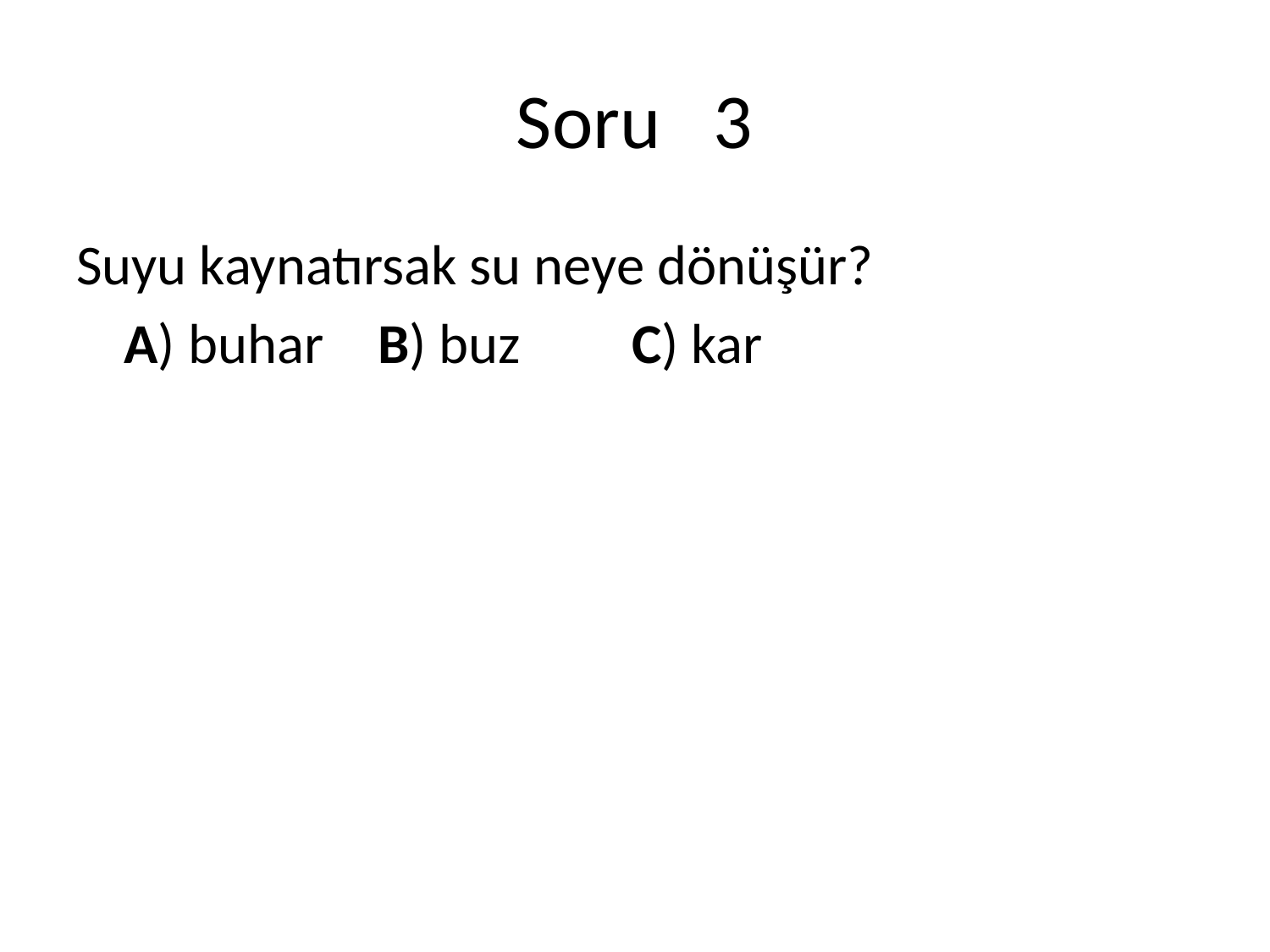

# Soru   3
Suyu kaynatırsak su neye dönüşür?
	A) buhar	B) buz	C) kar